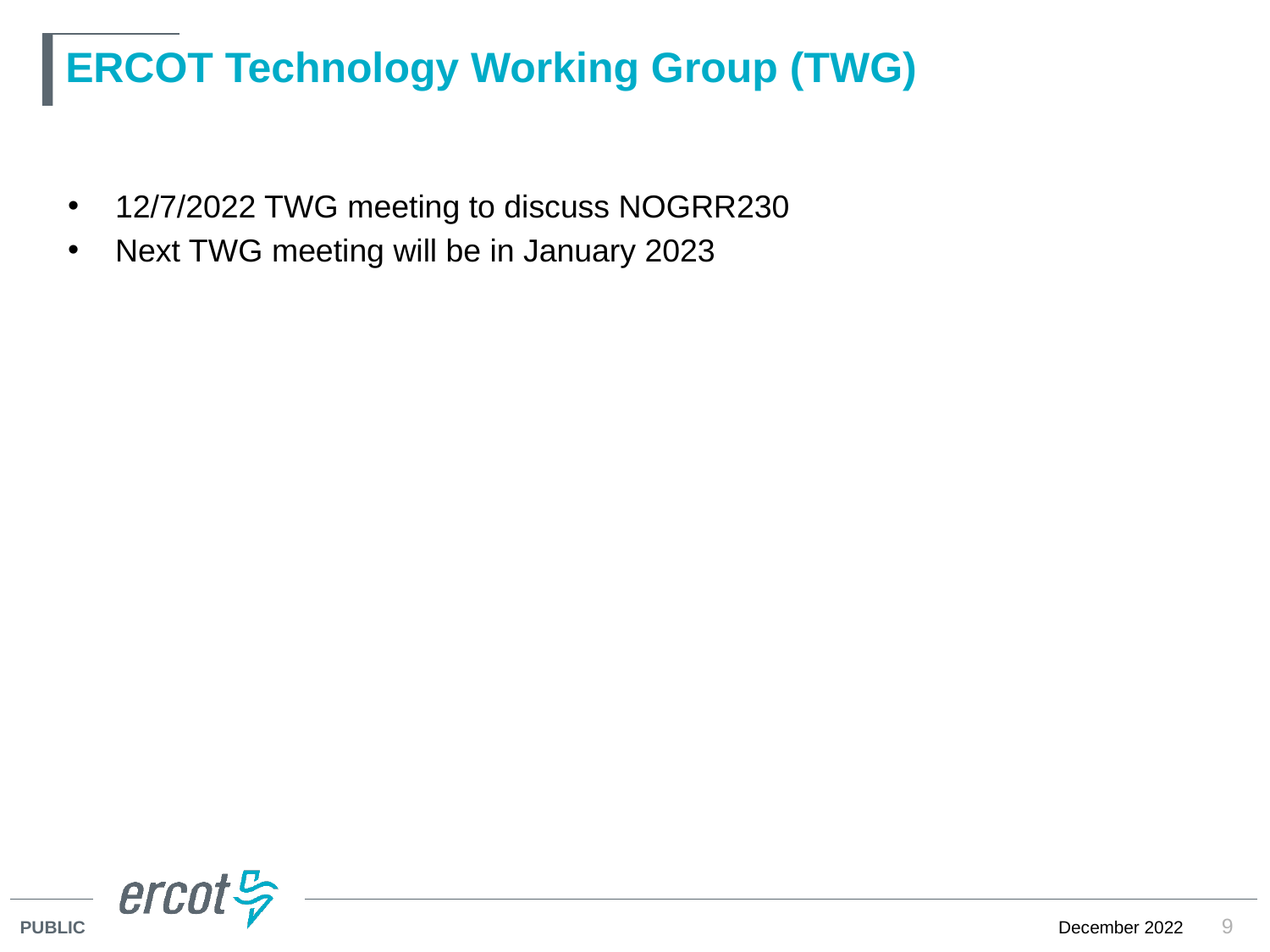

# ERCOT Technology Working Group (TWG)
12/7/2022 TWG meeting to discuss NOGRR230
Next TWG meeting will be in January 2023
9